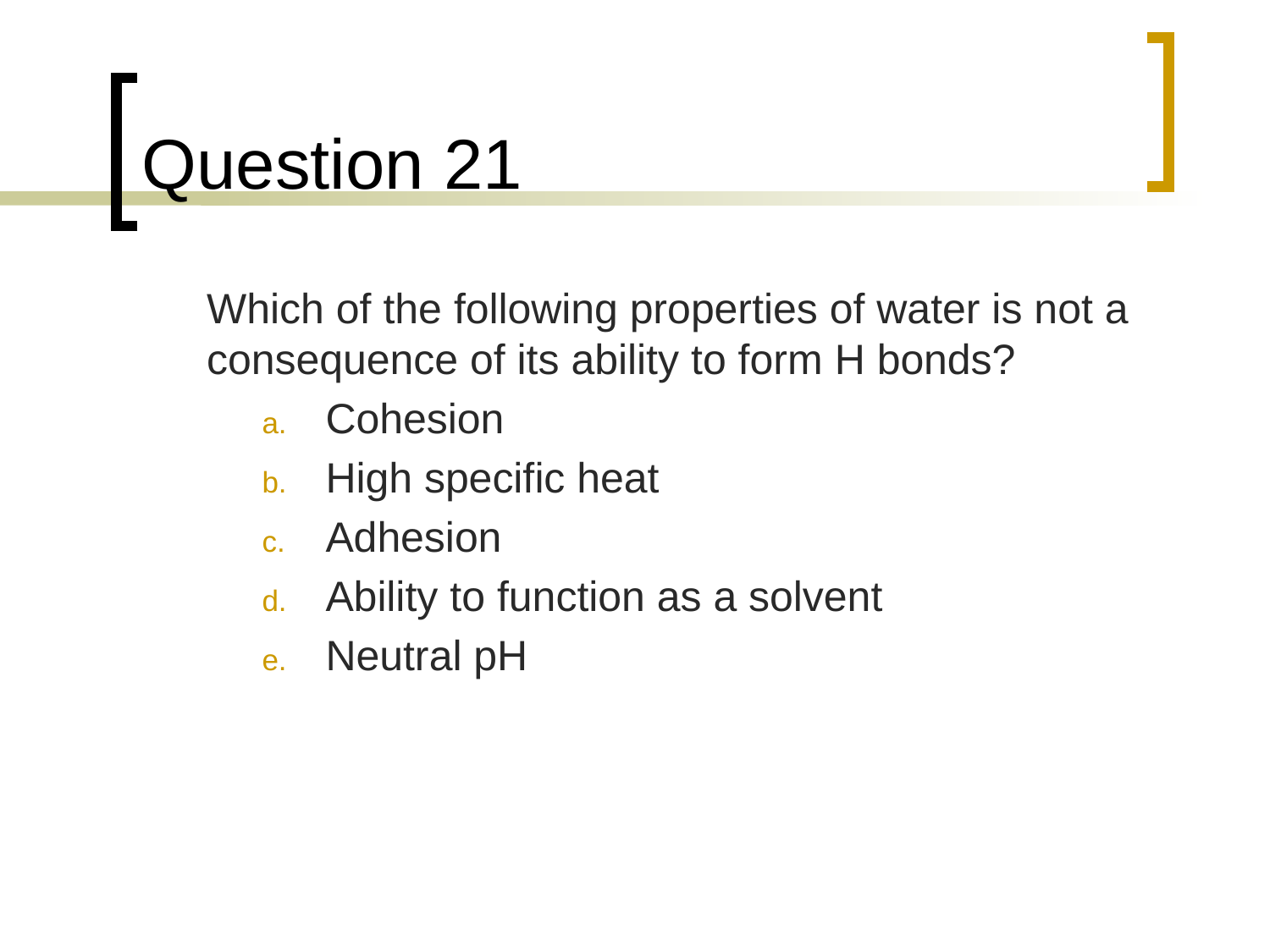

# Question 21
	Which of the following properties of water is not a consequence of its ability to form H bonds?
Cohesion
High specific heat
Adhesion
Ability to function as a solvent
Neutral pH